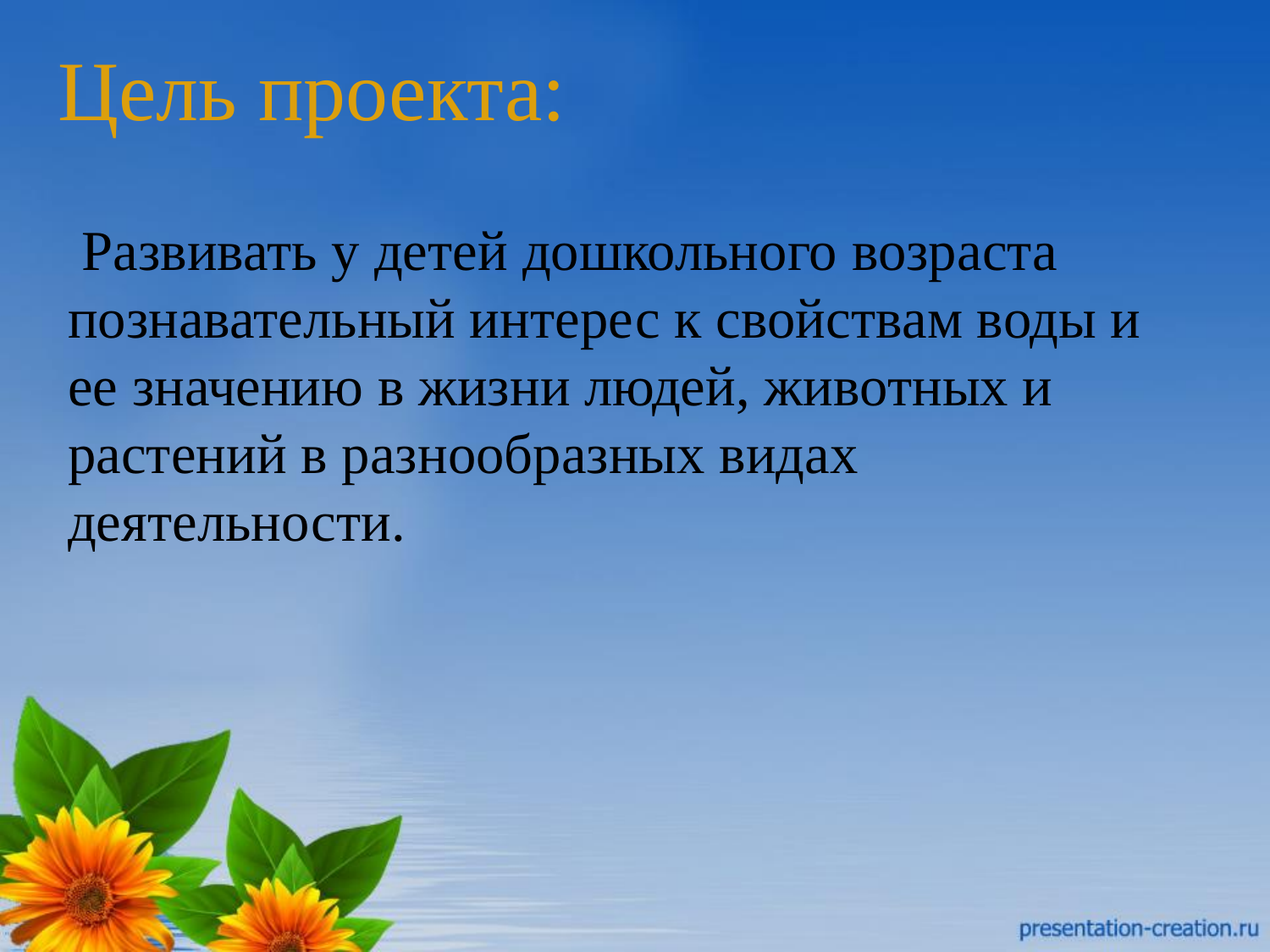

# Цель проекта:
 Развивать у детей дошкольного возраста познавательный интерес к свойствам воды и ее значению в жизни людей, животных и растений в разнообразных видах деятельности.